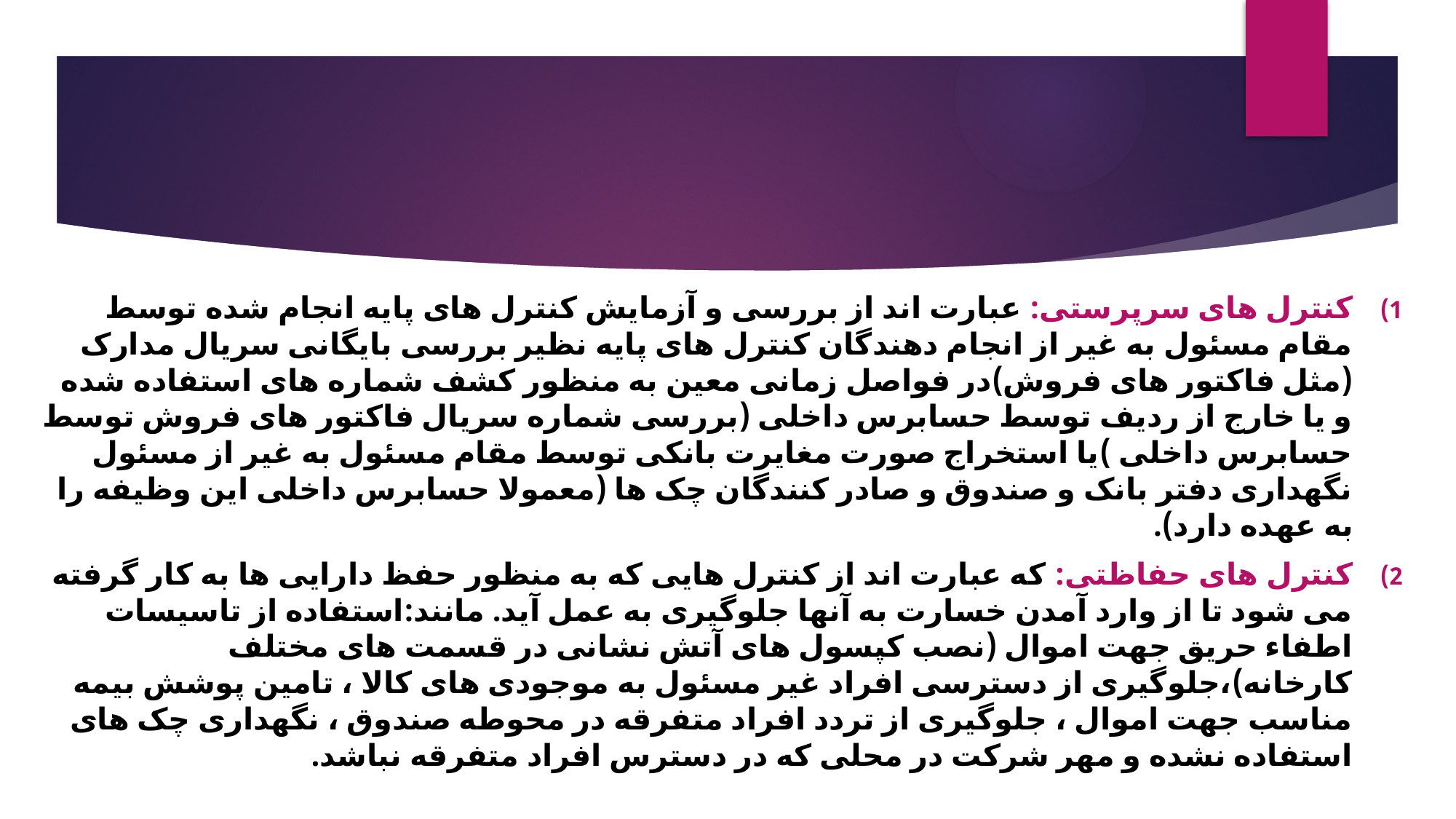

کنترل های سرپرستی: عبارت اند از بررسی و آزمایش کنترل های پایه انجام شده توسط مقام مسئول به غیر از انجام دهندگان کنترل های پایه نظیر بررسی بایگانی سریال مدارک (مثل فاکتور های فروش)در فواصل زمانی معین به منظور کشف شماره های استفاده شده و یا خارج از ردیف توسط حسابرس داخلی (بررسی شماره سریال فاکتور های فروش توسط حسابرس داخلی )یا استخراج صورت مغایرت بانکی توسط مقام مسئول به غیر از مسئول نگهداری دفتر بانک و صندوق و صادر کنندگان چک ها (معمولا حسابرس داخلی این وظیفه را به عهده دارد).
کنترل های حفاظتی: که عبارت اند از کنترل هایی که به منظور حفظ دارایی ها به کار گرفته می شود تا از وارد آمدن خسارت به آنها جلوگیری به عمل آید. مانند:استفاده از تاسیسات اطفاء حریق جهت اموال (نصب کپسول های آتش نشانی در قسمت های مختلف کارخانه)،جلوگیری از دسترسی افراد غیر مسئول به موجودی های کالا ، تامین پوشش بیمه مناسب جهت اموال ، جلوگیری از تردد افراد متفرقه در محوطه صندوق ، نگهداری چک های استفاده نشده و مهر شرکت در محلی که در دسترس افراد متفرقه نباشد.